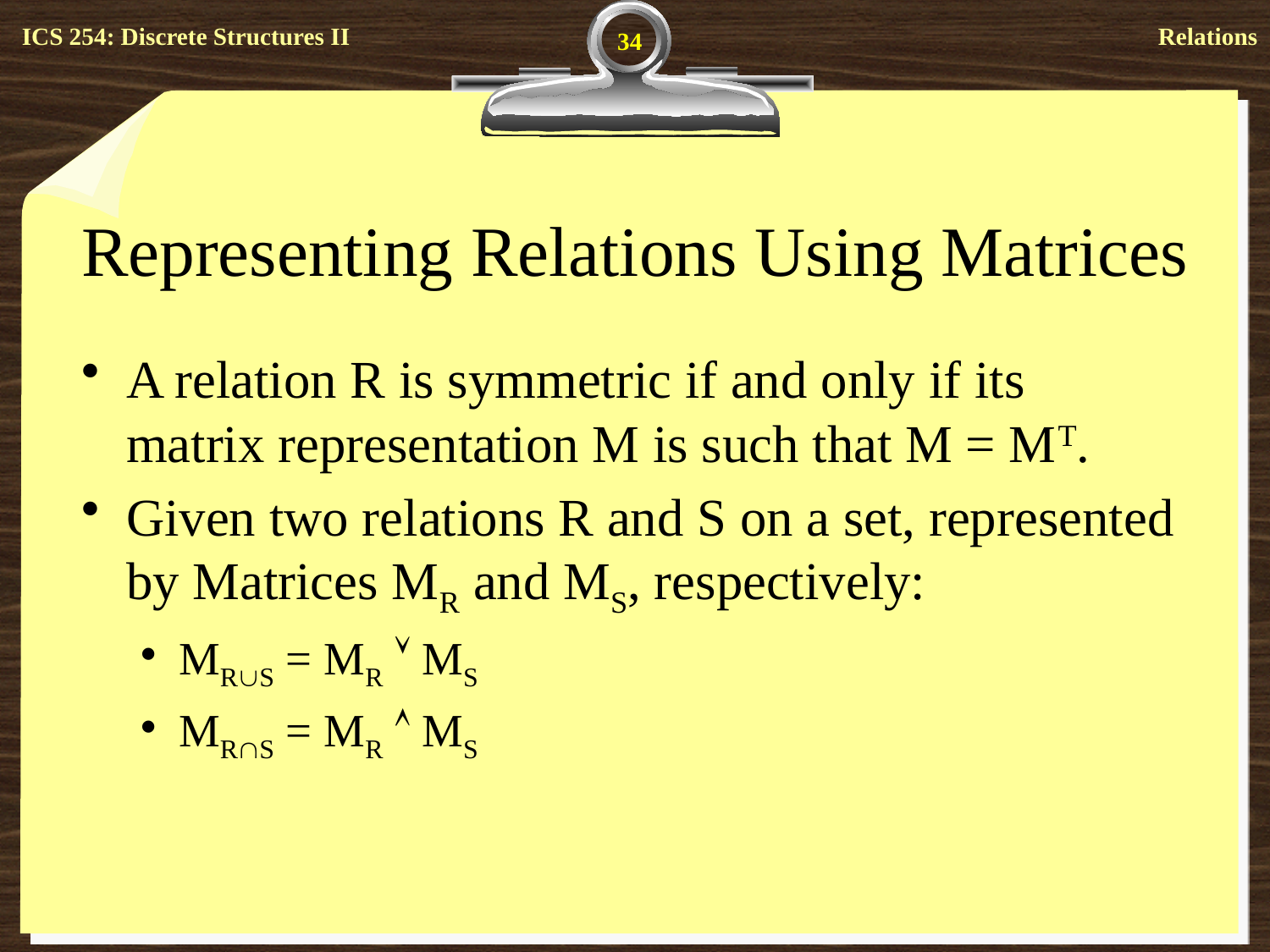

34
# Representing Relations Using Matrices
A relation R is symmetric if and only if its matrix representation M is such that M = MT.
Given two relations R and S on a set, represented by Matrices MR and MS, respectively:
MR∪S = MR ∨ MS
MR∩S = MR ∧ MS